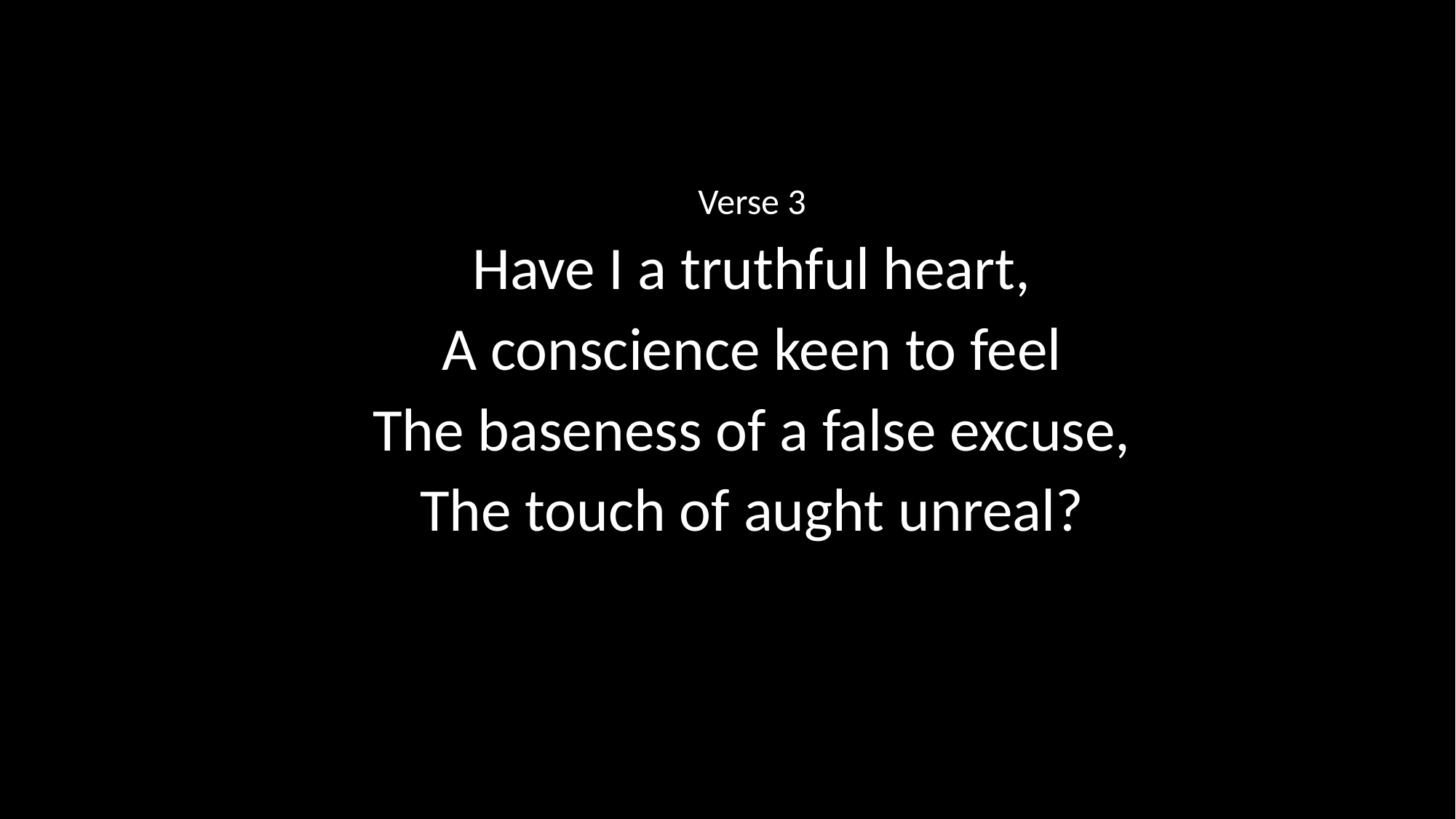

Verse 3
Have I a truthful heart,
A conscience keen to feel
The baseness of a false excuse,
The touch of aught unreal?